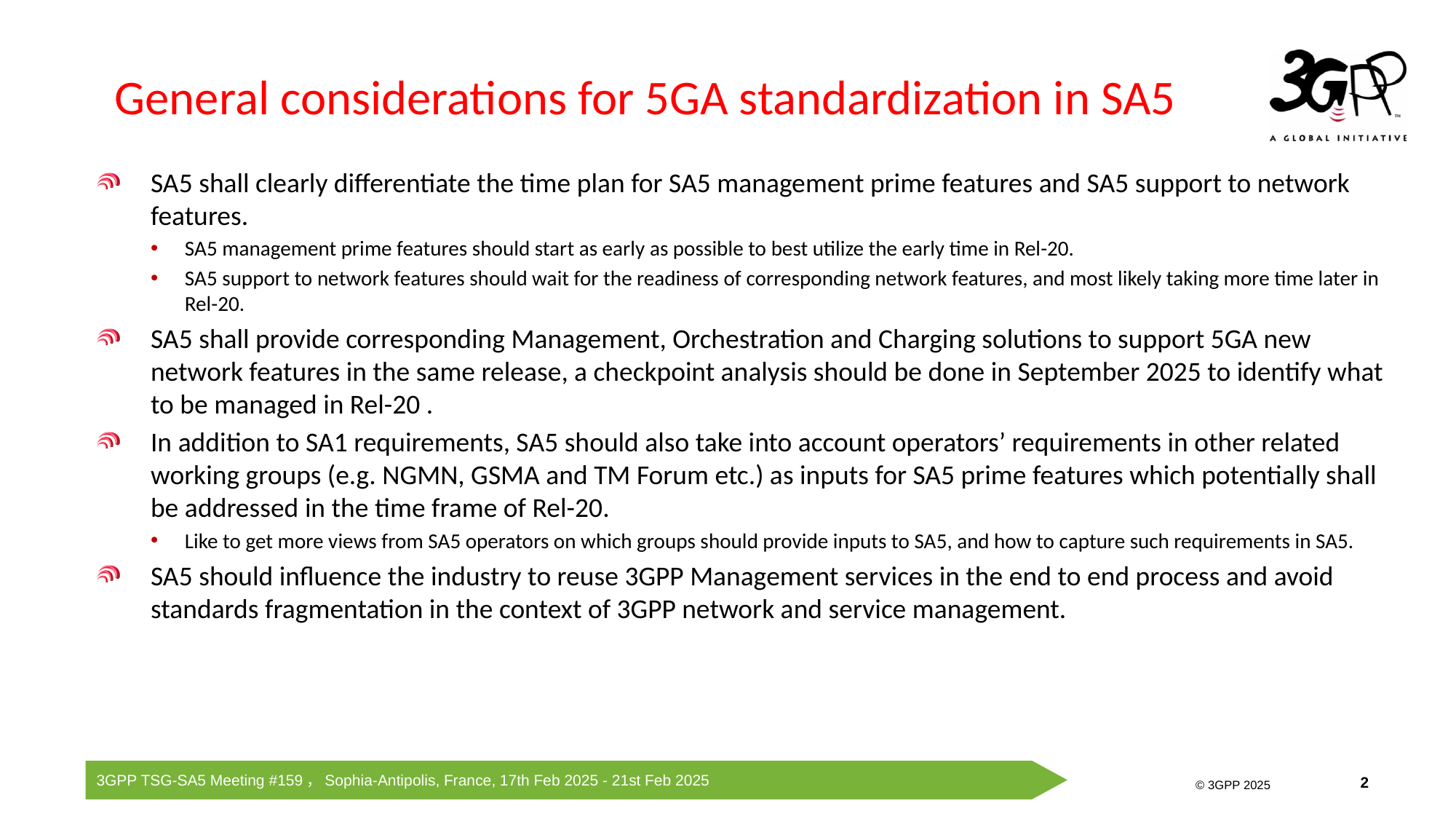

# General considerations for 5GA standardization in SA5
SA5 shall clearly differentiate the time plan for SA5 management prime features and SA5 support to network features.
SA5 management prime features should start as early as possible to best utilize the early time in Rel-20.
SA5 support to network features should wait for the readiness of corresponding network features, and most likely taking more time later in Rel-20.
SA5 shall provide corresponding Management, Orchestration and Charging solutions to support 5GA new network features in the same release, a checkpoint analysis should be done in September 2025 to identify what to be managed in Rel-20 .
In addition to SA1 requirements, SA5 should also take into account operators’ requirements in other related working groups (e.g. NGMN, GSMA and TM Forum etc.) as inputs for SA5 prime features which potentially shall be addressed in the time frame of Rel-20.
Like to get more views from SA5 operators on which groups should provide inputs to SA5, and how to capture such requirements in SA5.
SA5 should influence the industry to reuse 3GPP Management services in the end to end process and avoid standards fragmentation in the context of 3GPP network and service management.